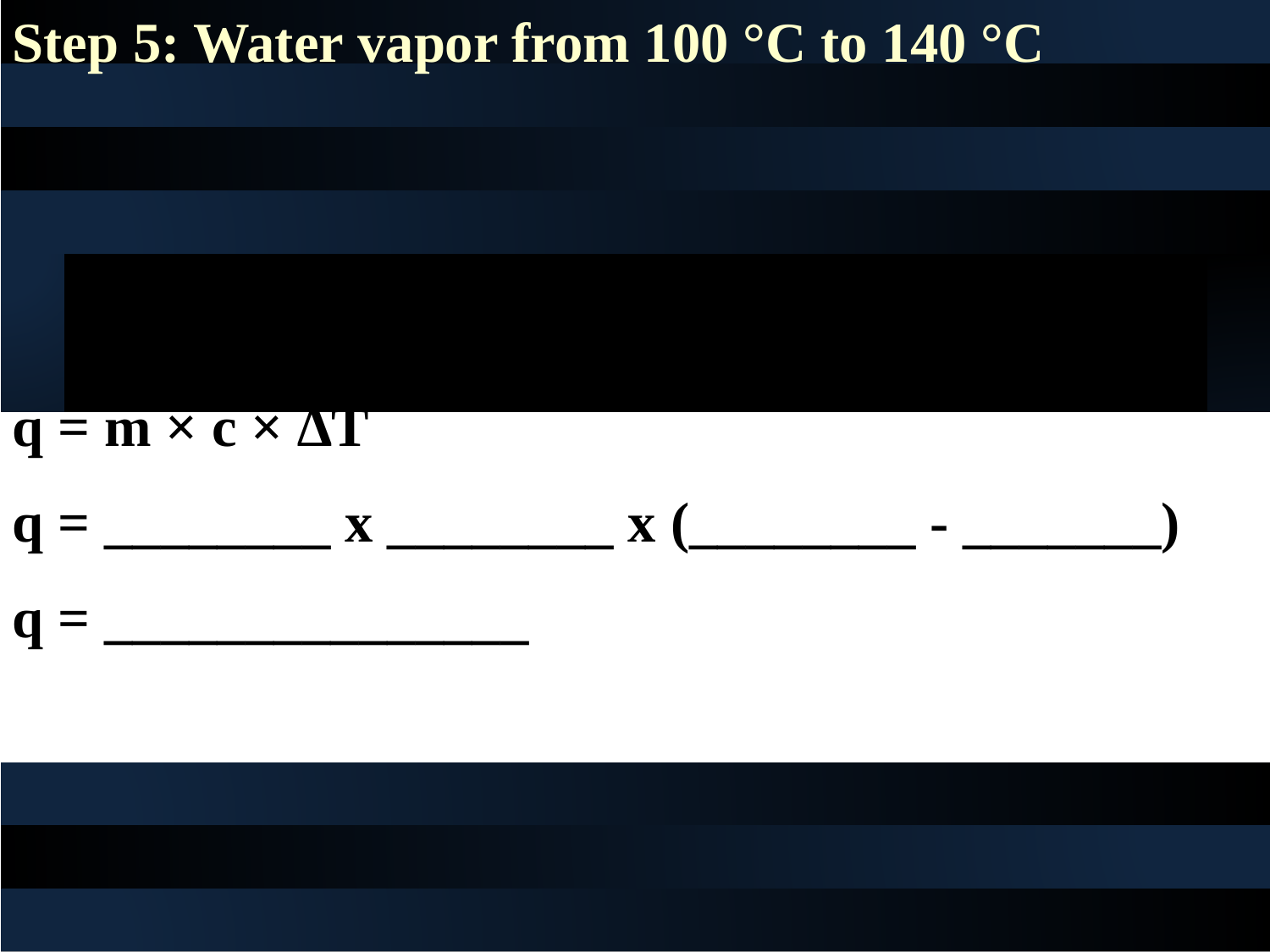

Step 5: Water vapor from 100 °C to 140 °C

q = m × c × ∆T
q = ________ x ________ x (________ - _______)
q = _______________